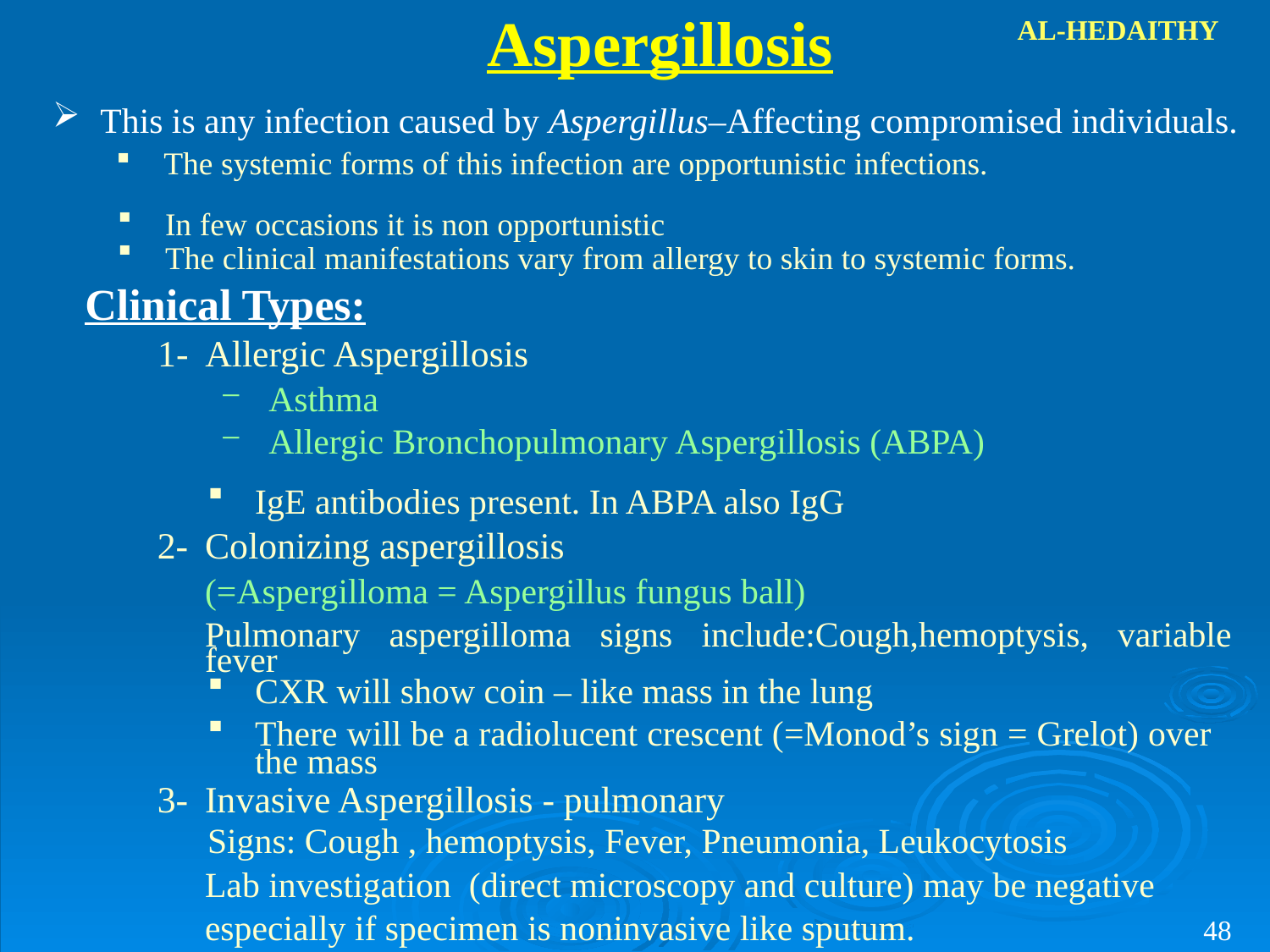

Aspergillosis
AL-HEDAITHY
This is any infection caused by Aspergillus–Affecting compromised individuals.
The systemic forms of this infection are opportunistic infections.
In few occasions it is non opportunistic
The clinical manifestations vary from allergy to skin to systemic forms.
	Clinical Types:
1-	Allergic Aspergillosis
Asthma
Allergic Bronchopulmonary Aspergillosis (ABPA)
IgE antibodies present. In ABPA also IgG
2-	Colonizing aspergillosis
	(=Aspergilloma = Aspergillus fungus ball)
	Pulmonary aspergilloma signs include:Cough,hemoptysis, variable fever
CXR will show coin – like mass in the lung
There will be a radiolucent crescent (=Monod’s sign = Grelot) over the mass
3-	Invasive Aspergillosis - pulmonary
Signs: Cough , hemoptysis, Fever, Pneumonia, Leukocytosis
	Lab investigation  (direct microscopy and culture) may be negative
	especially if specimen is noninvasive like sputum.
48